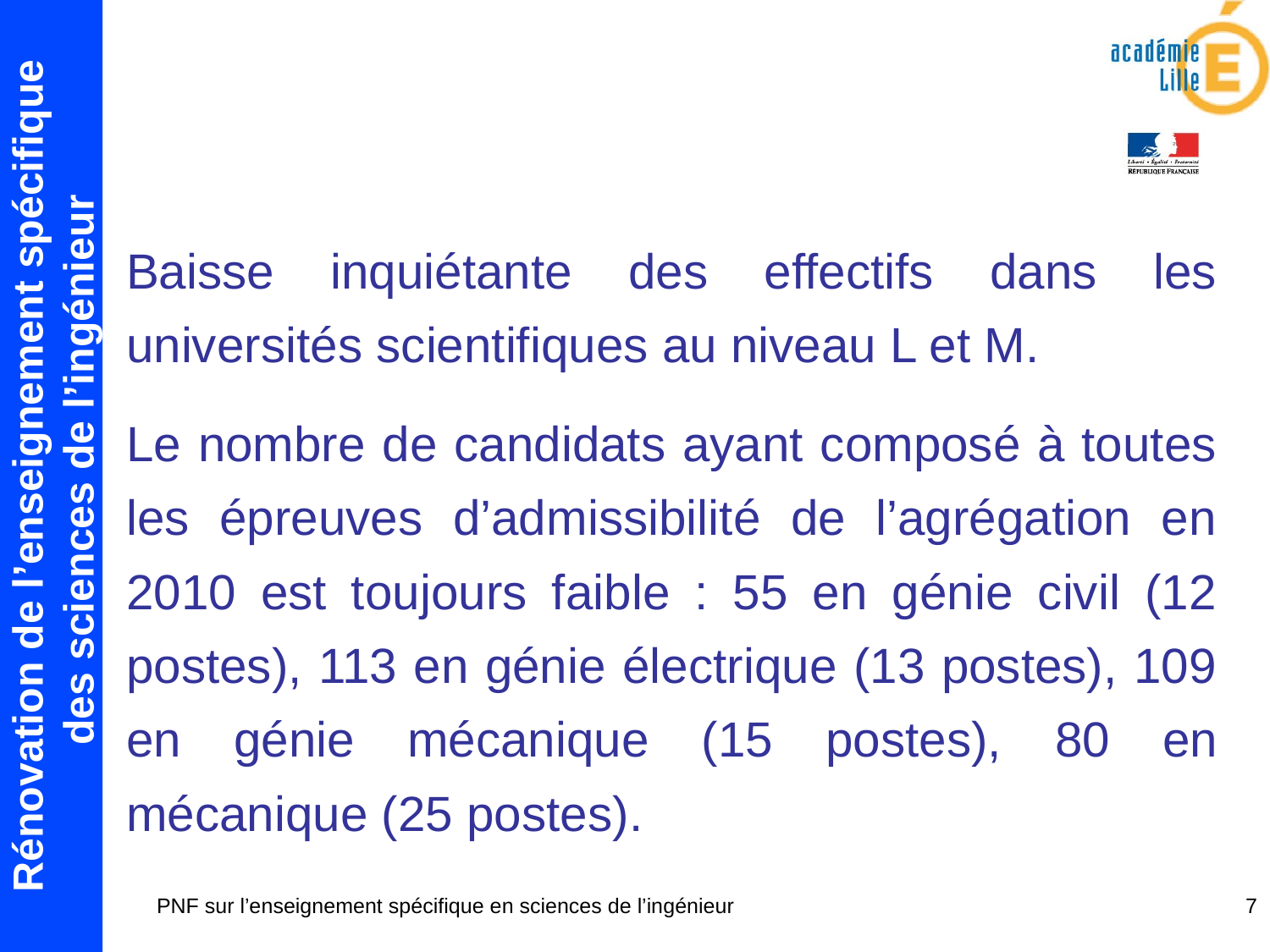

Baisse inquiétante des effectifs dans les universités scientifiques au niveau L et M.
Le nombre de candidats ayant composé à toutes les épreuves d’admissibilité de l’agrégation en 2010 est toujours faible : 55 en génie civil (12 postes), 113 en génie électrique (13 postes), 109 en génie mécanique (15 postes), 80 en mécanique (25 postes).

PNF sur l’enseignement spécifique en sciences de l’ingénieur
7